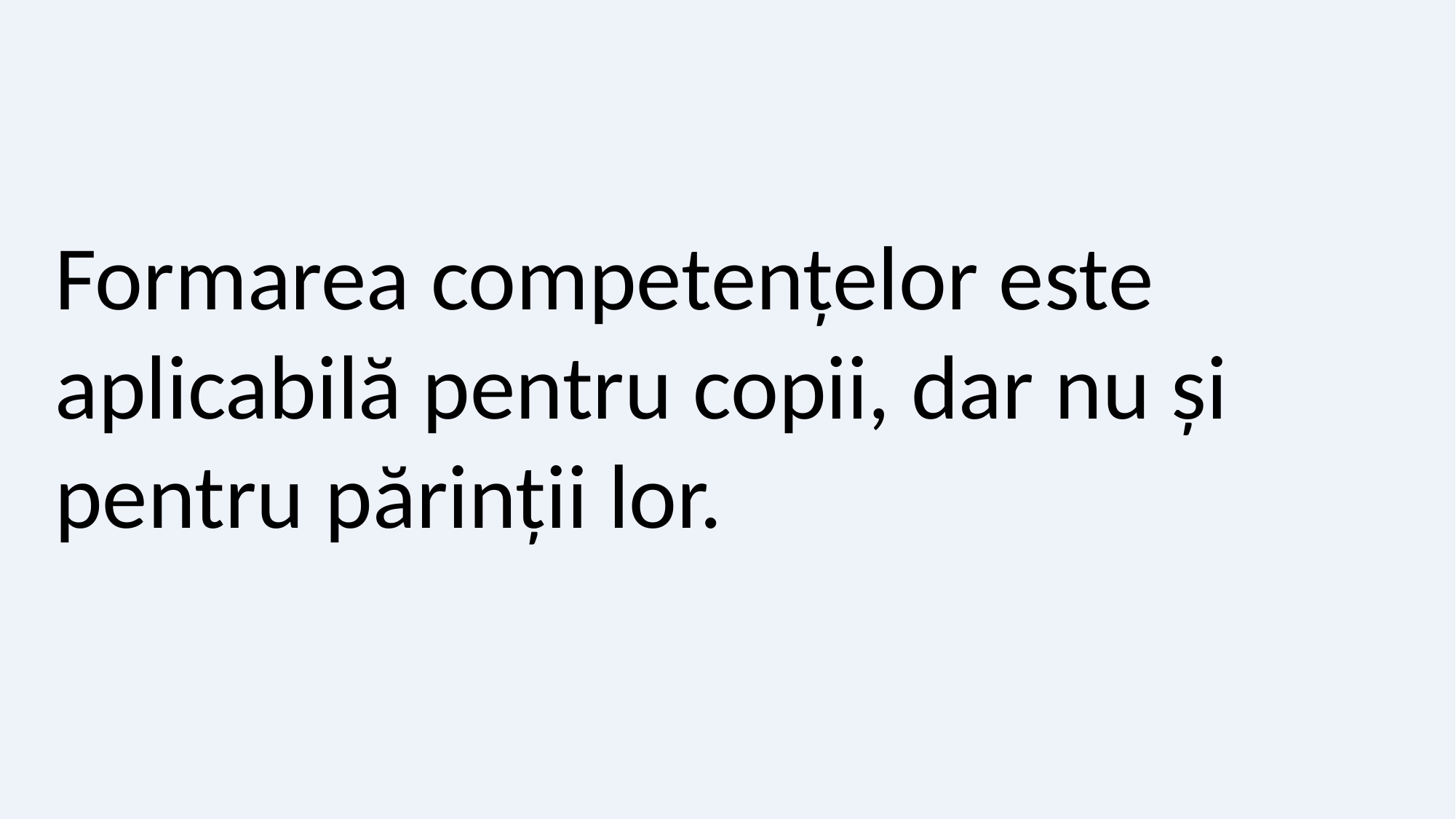

Formarea competențelor este aplicabilă pentru copii, dar nu și  pentru părinții lor.